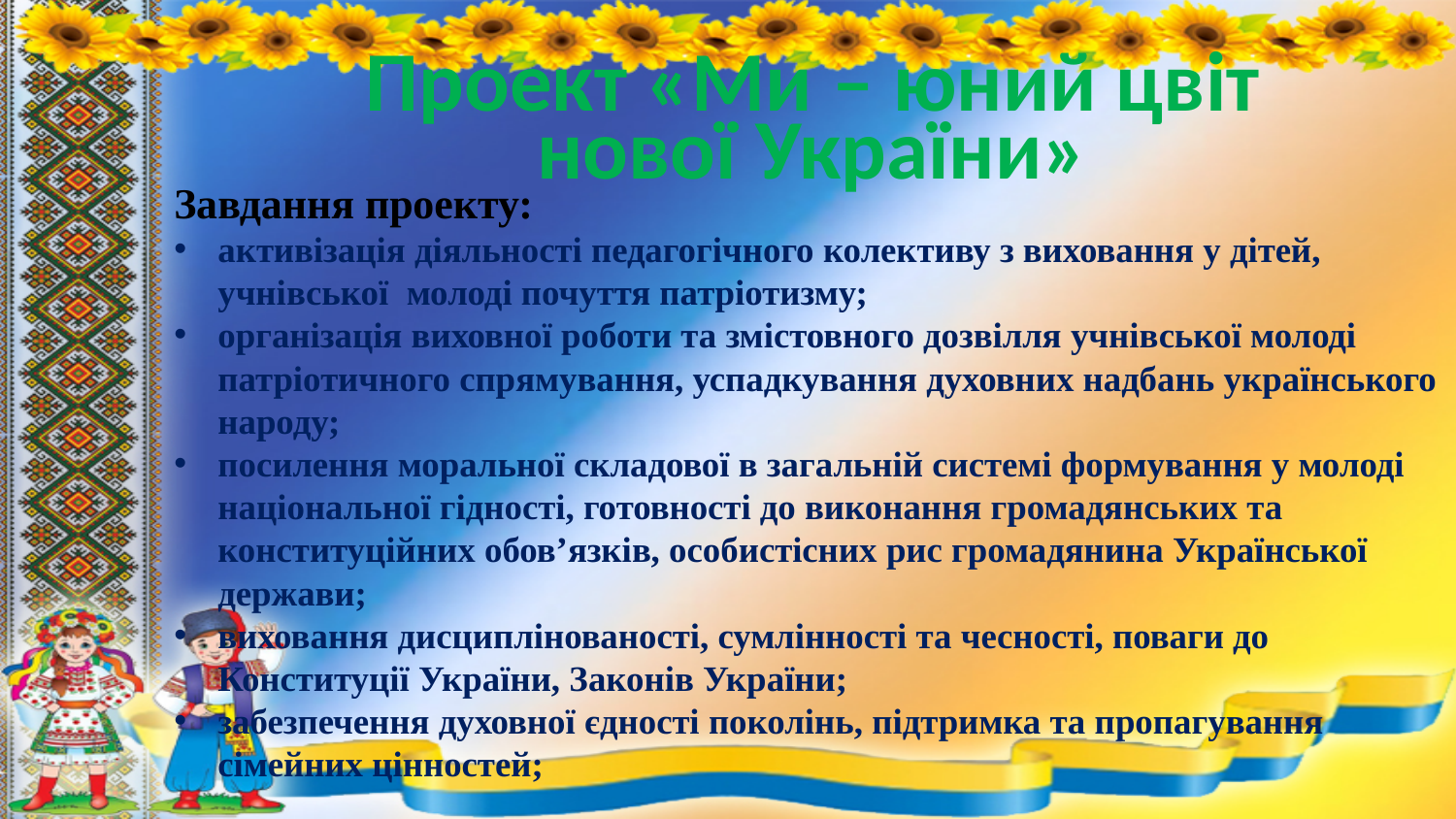

# Проект «Ми – юний цвіт нової України»
Завдання проекту:
активізація діяльності педагогічного колективу з виховання у дітей, учнівської  молоді почуття патріотизму;
організація виховної роботи та змістовного дозвілля учнівської молоді  патріотичного спрямування, успадкування духовних надбань українського народу;
посилення моральної складової в загальній системі формування у молоді національної гідності, готовності до виконання громадянських та конституційних обов’язків, особистісних рис громадянина Української держави;
виховання дисциплінованості, сумлінності та чесності, поваги до Конституції України, Законів України;
забезпечення духовної єдності поколінь, підтримка та пропагування сімейних цінностей;